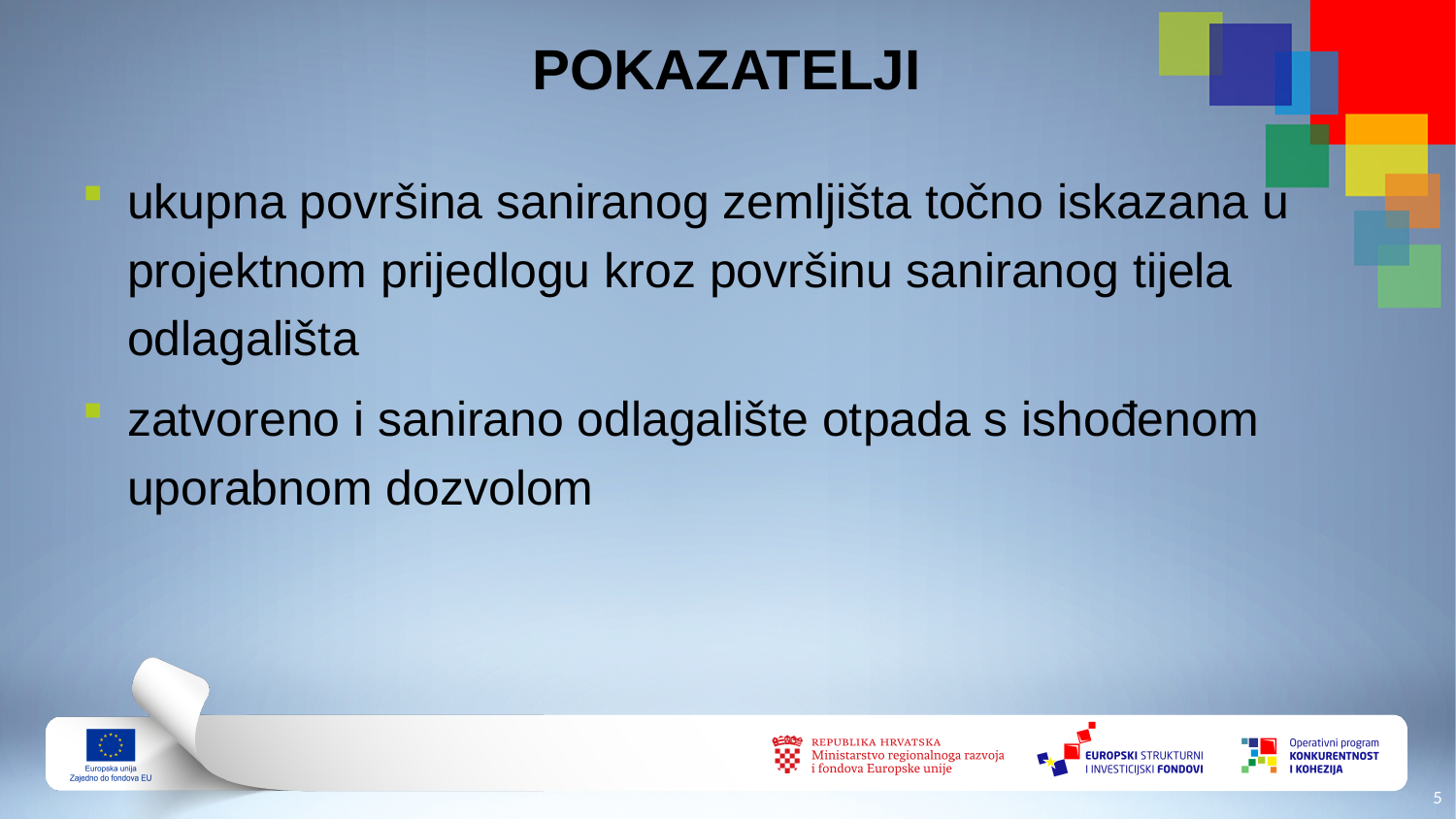

# POKAZATELJI
ukupna površina saniranog zemljišta točno iskazana u projektnom prijedlogu kroz površinu saniranog tijela odlagališta
zatvoreno i sanirano odlagalište otpada s ishođenom uporabnom dozvolom

5